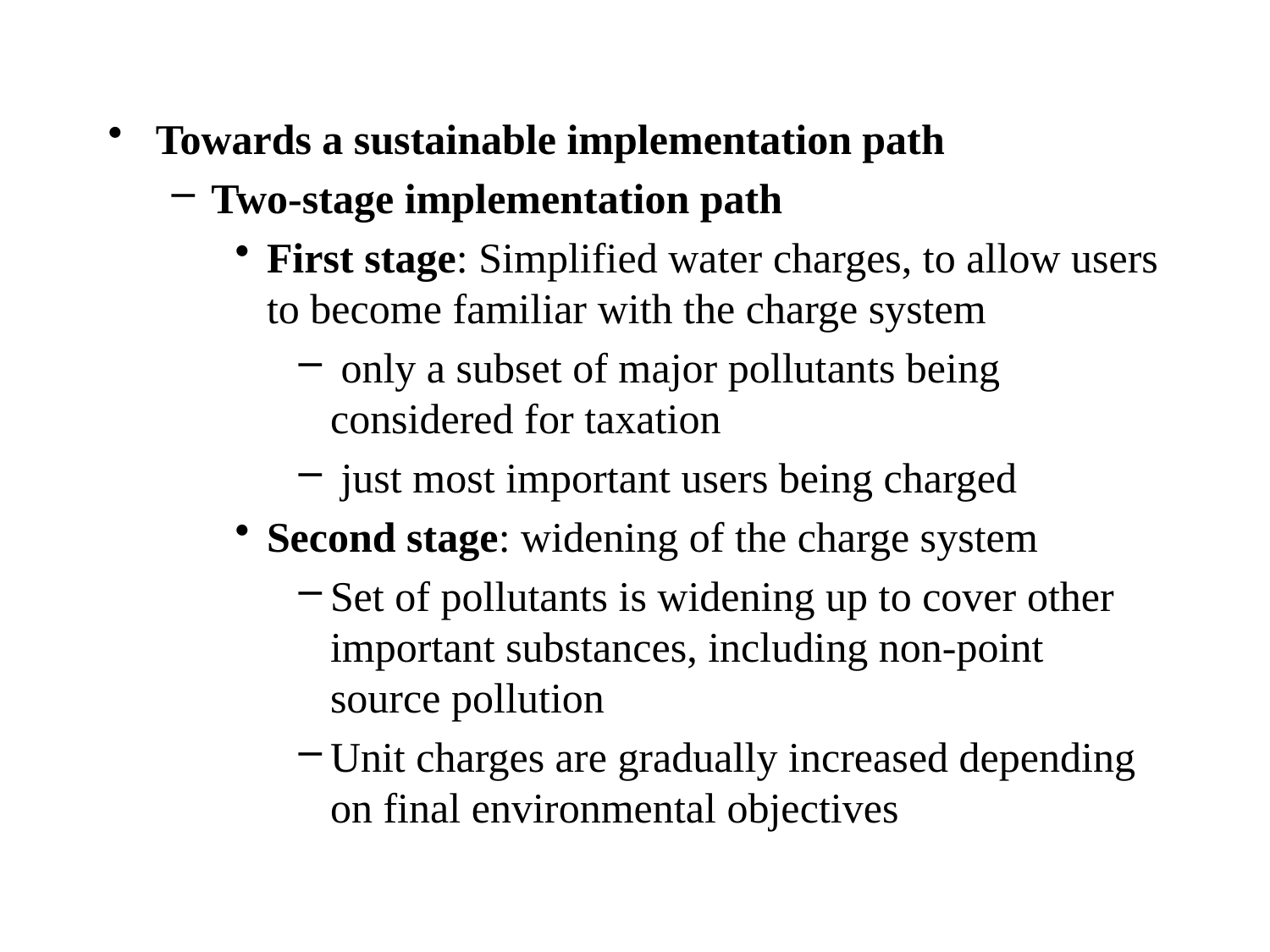

#
Towards a sustainable implementation path
Two-stage implementation path
First stage: Simplified water charges, to allow users to become familiar with the charge system
 only a subset of major pollutants being considered for taxation
 just most important users being charged
Second stage: widening of the charge system
Set of pollutants is widening up to cover other important substances, including non-point source pollution
Unit charges are gradually increased depending on final environmental objectives